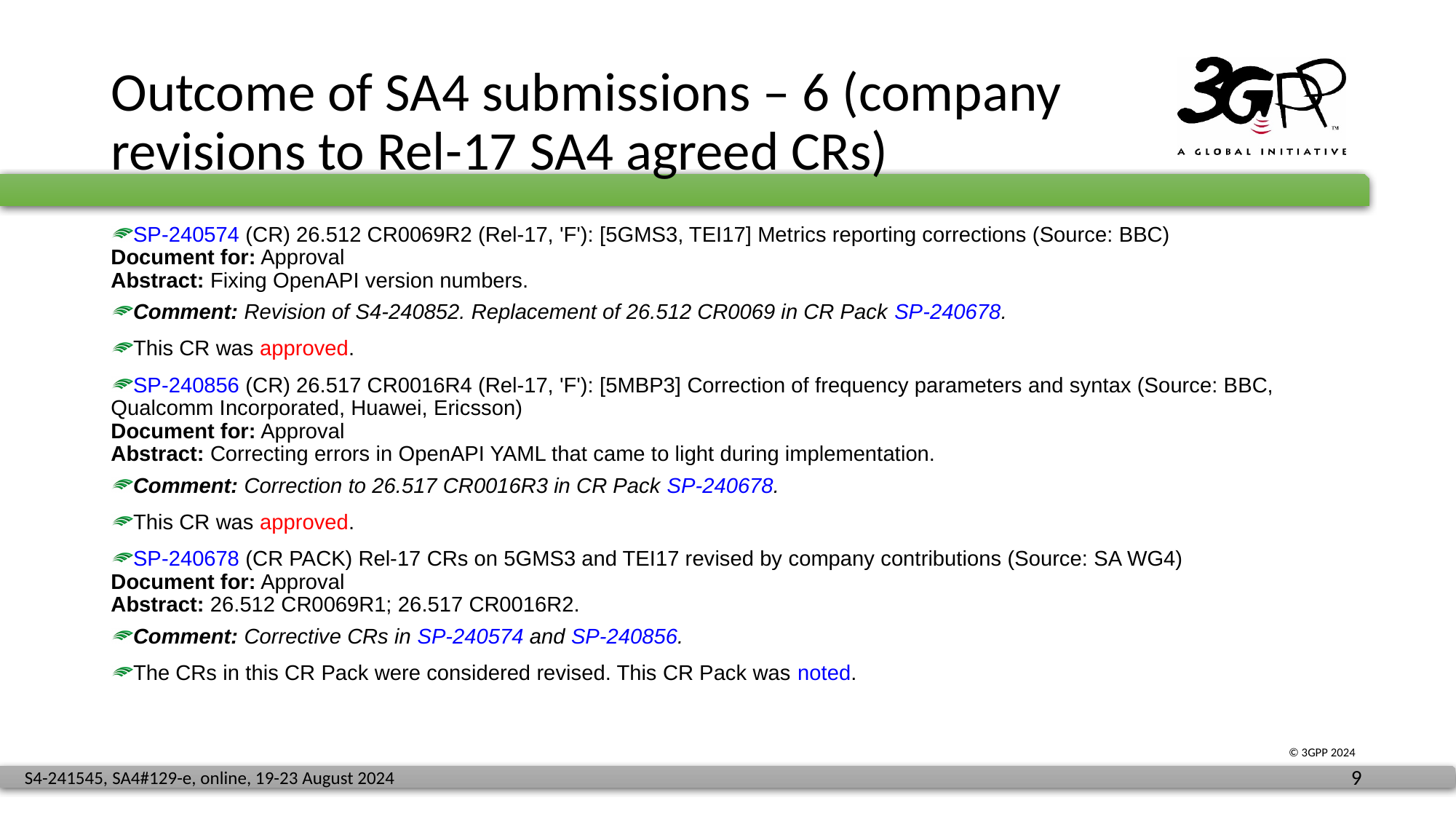

# Outcome of SA4 submissions – 6 (company revisions to Rel-17 SA4 agreed CRs)
SP-240574 (CR) 26.512 CR0069R2 (Rel-17, 'F'): [5GMS3, TEI17] Metrics reporting corrections (Source: BBC)
Document for: Approval
Abstract: Fixing OpenAPI version numbers.
Comment: Revision of S4-240852. Replacement of 26.512 CR0069 in CR Pack SP-240678.
This CR was approved.
SP-240856 (CR) 26.517 CR0016R4 (Rel-17, 'F'): [5MBP3] Correction of frequency parameters and syntax (Source: BBC, Qualcomm Incorporated, Huawei, Ericsson)
Document for: Approval
Abstract: Correcting errors in OpenAPI YAML that came to light during implementation.
Comment: Correction to 26.517 CR0016R3 in CR Pack SP-240678.
This CR was approved.
SP-240678 (CR PACK) Rel-17 CRs on 5GMS3 and TEI17 revised by company contributions (Source: SA WG4)
Document for: Approval
Abstract: 26.512 CR0069R1; 26.517 CR0016R2.
Comment: Corrective CRs in SP-240574 and SP-240856.
The CRs in this CR Pack were considered revised. This CR Pack was noted.